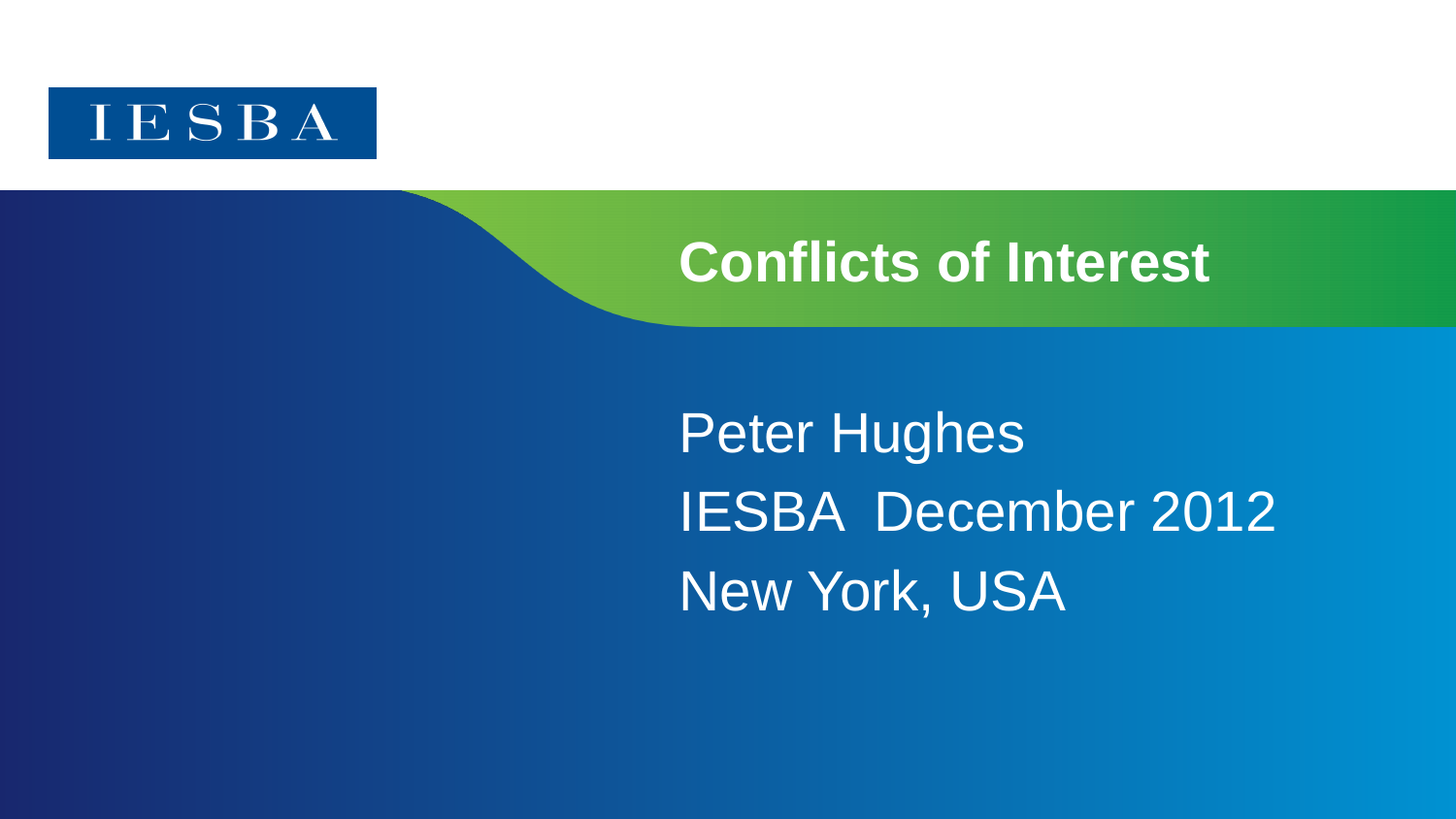

# Conflicts of Interest
Peter Hughes
IESBA  December 2012
New York, USA